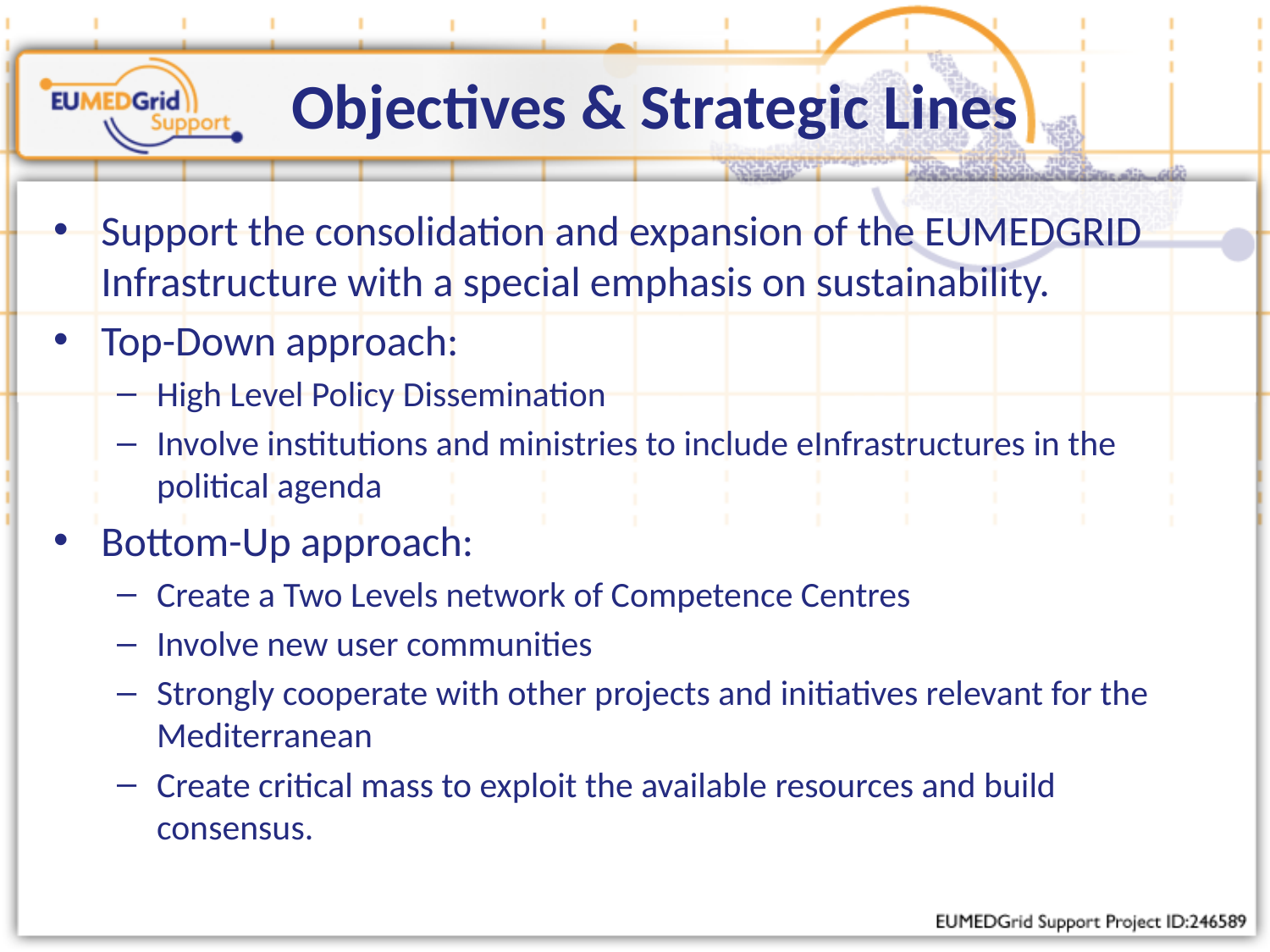

# Objectives & Strategic Lines
Support the consolidation and expansion of the EUMEDGRID Infrastructure with a special emphasis on sustainability.
Top-Down approach:
High Level Policy Dissemination
Involve institutions and ministries to include eInfrastructures in the political agenda
Bottom-Up approach:
Create a Two Levels network of Competence Centres
Involve new user communities
Strongly cooperate with other projects and initiatives relevant for the Mediterranean
Create critical mass to exploit the available resources and build consensus.